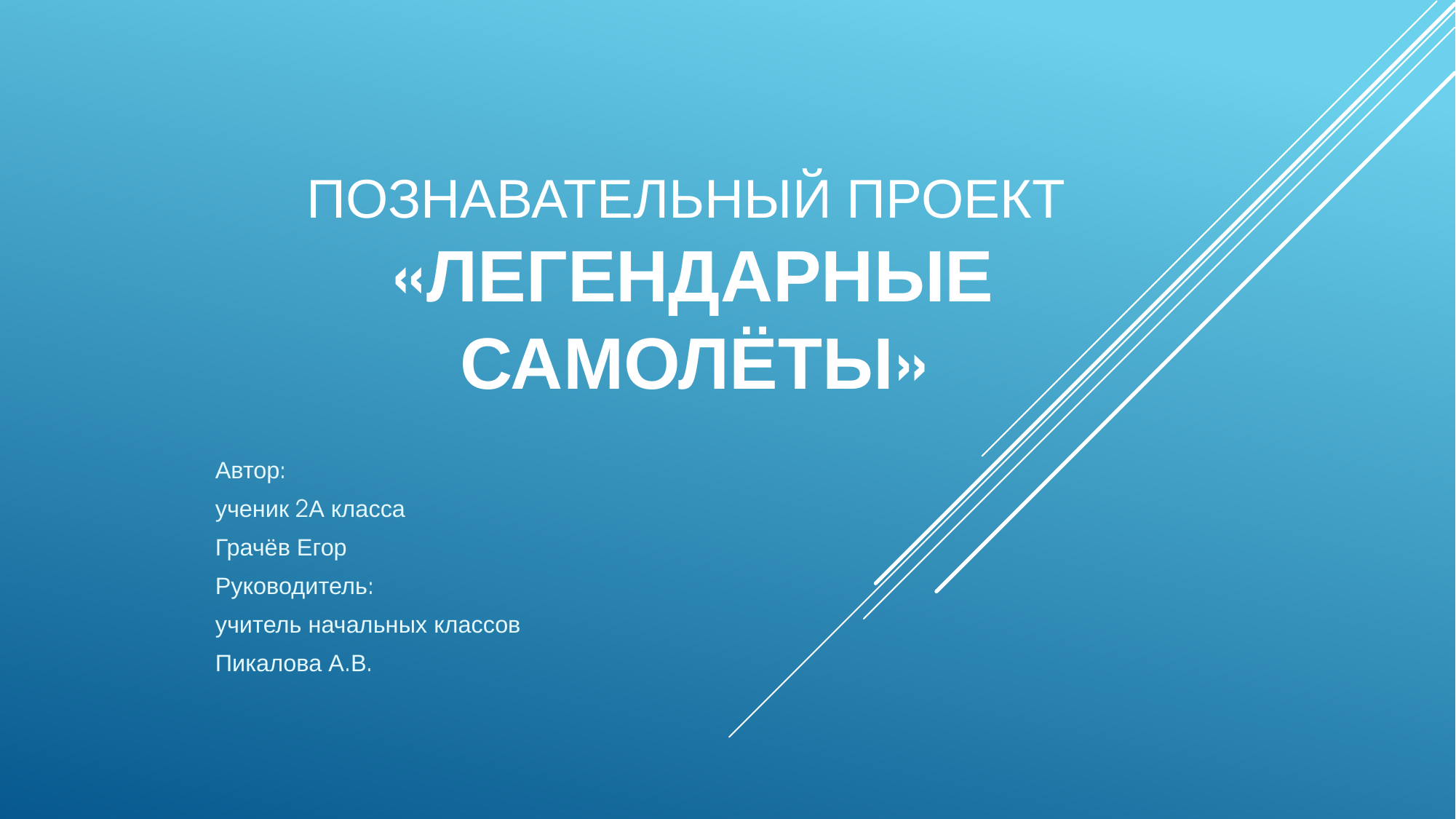

# Познавательный Проект «Легендарные самолёты»
Автор:
ученик 2А класса
Грачёв Егор
Руководитель:
учитель начальных классов
Пикалова А.В.